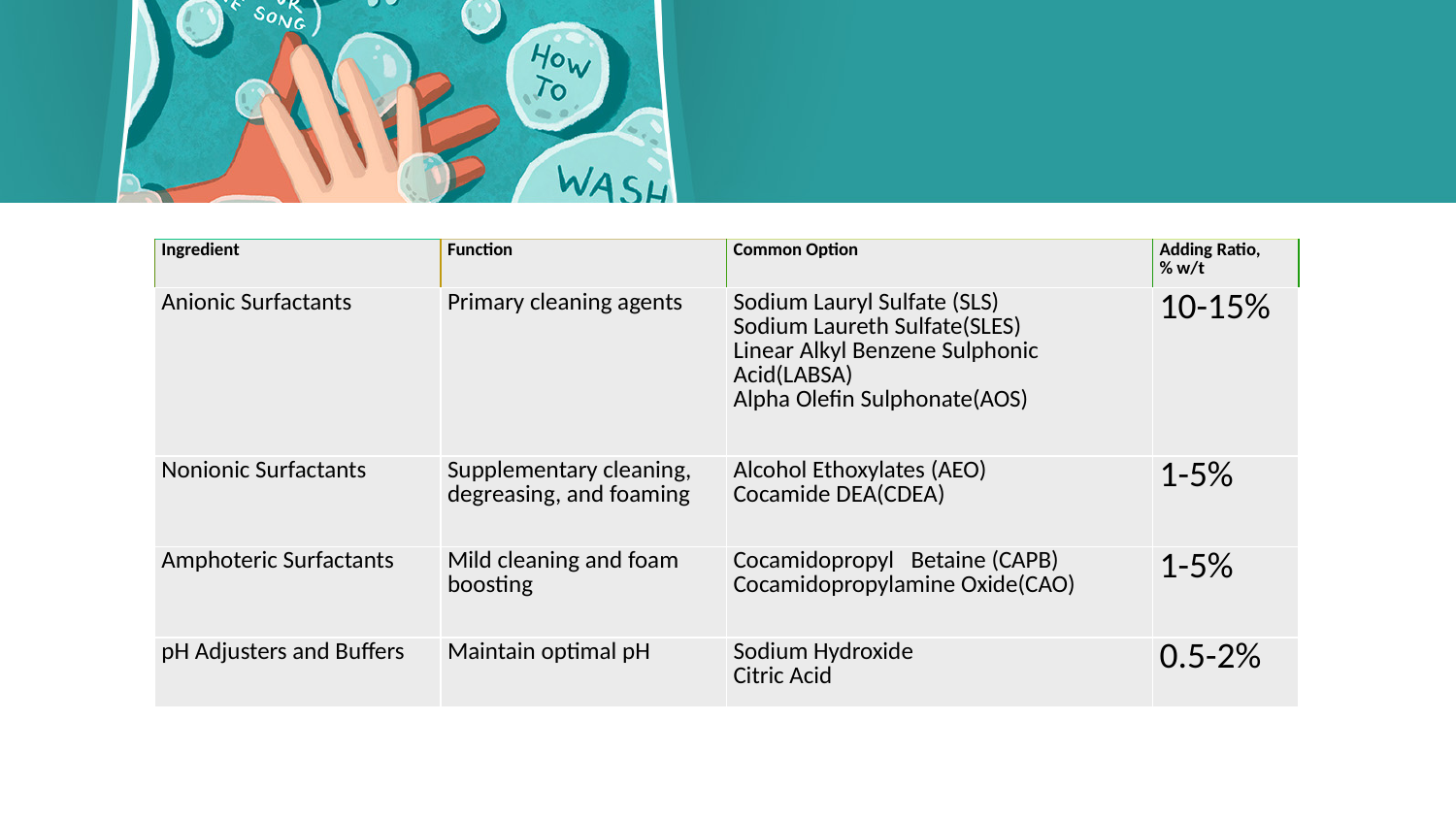

#
| Ingredient | Function | Common Option | Adding Ratio, % w/t |
| --- | --- | --- | --- |
| Anionic Surfactants | Primary cleaning agents | Sodium Lauryl Sulfate (SLS) Sodium Laureth Sulfate(SLES) Linear Alkyl Benzene Sulphonic Acid(LABSA) Alpha Olefin Sulphonate(AOS) | 10-15% |
| Nonionic Surfactants | Supplementary cleaning, degreasing, and foaming | Alcohol Ethoxylates (AEO) Cocamide DEA(CDEA) | 1-5% |
| Amphoteric Surfactants | Mild cleaning and foam boosting | Cocamidopropyl   Betaine (CAPB) Cocamidopropylamine Oxide(CAO) | 1-5% |
| pH Adjusters and Buffers | Maintain optimal pH | Sodium Hydroxide Citric Acid | 0.5-2% |